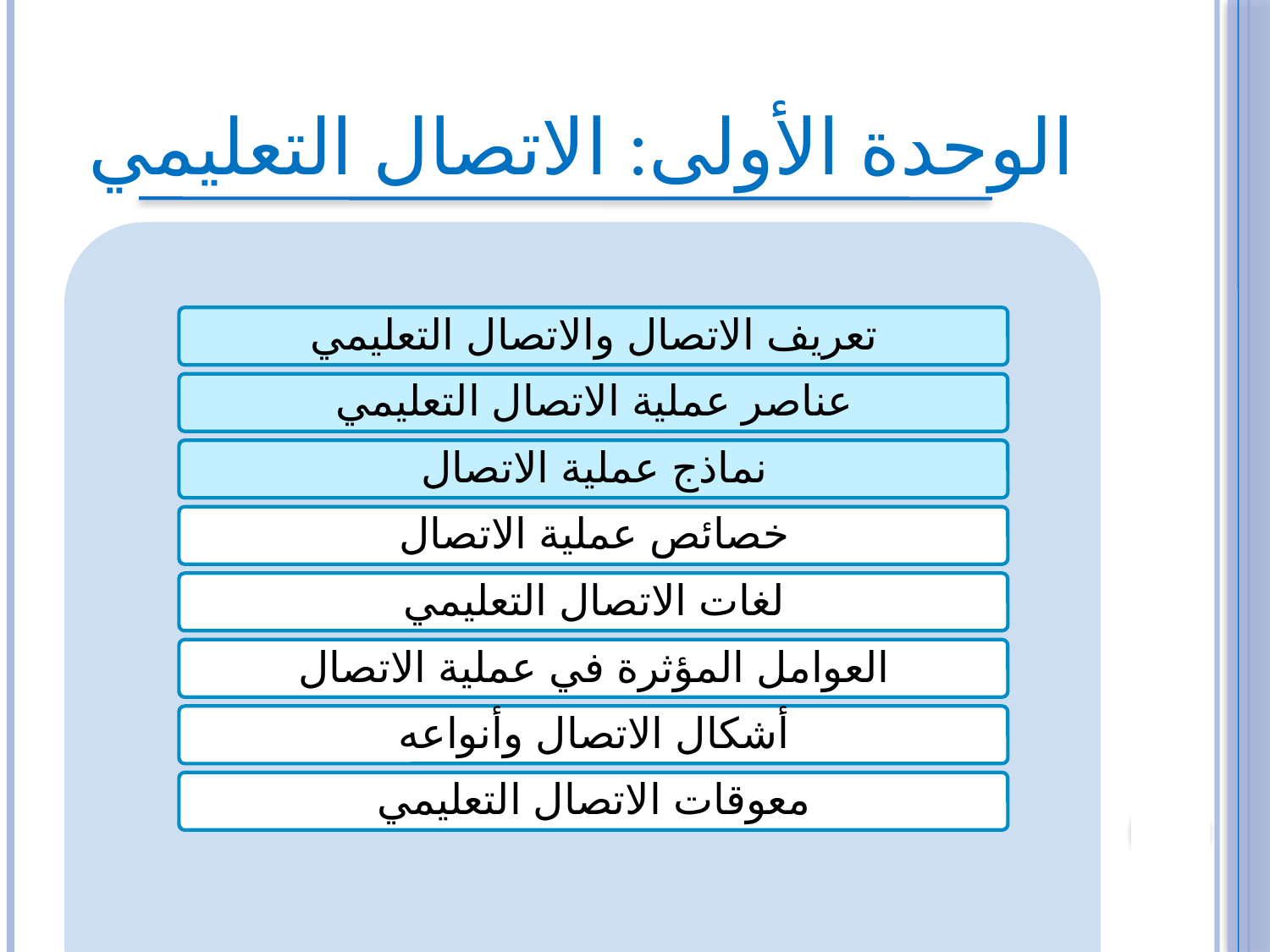

# الوحدة الأولى: الاتصال التعليمي

تعريف الاتصال والاتصال التعليمي
عناصر عملية الاتصال التعليمي
نماذج عملية الاتصال
خصائص عملية الاتصال
لغات الاتصال التعليمي
العوامل المؤثرة في عملية الاتصال
أشكال الاتصال وأنواعه
معوقات الاتصال التعليمي

2